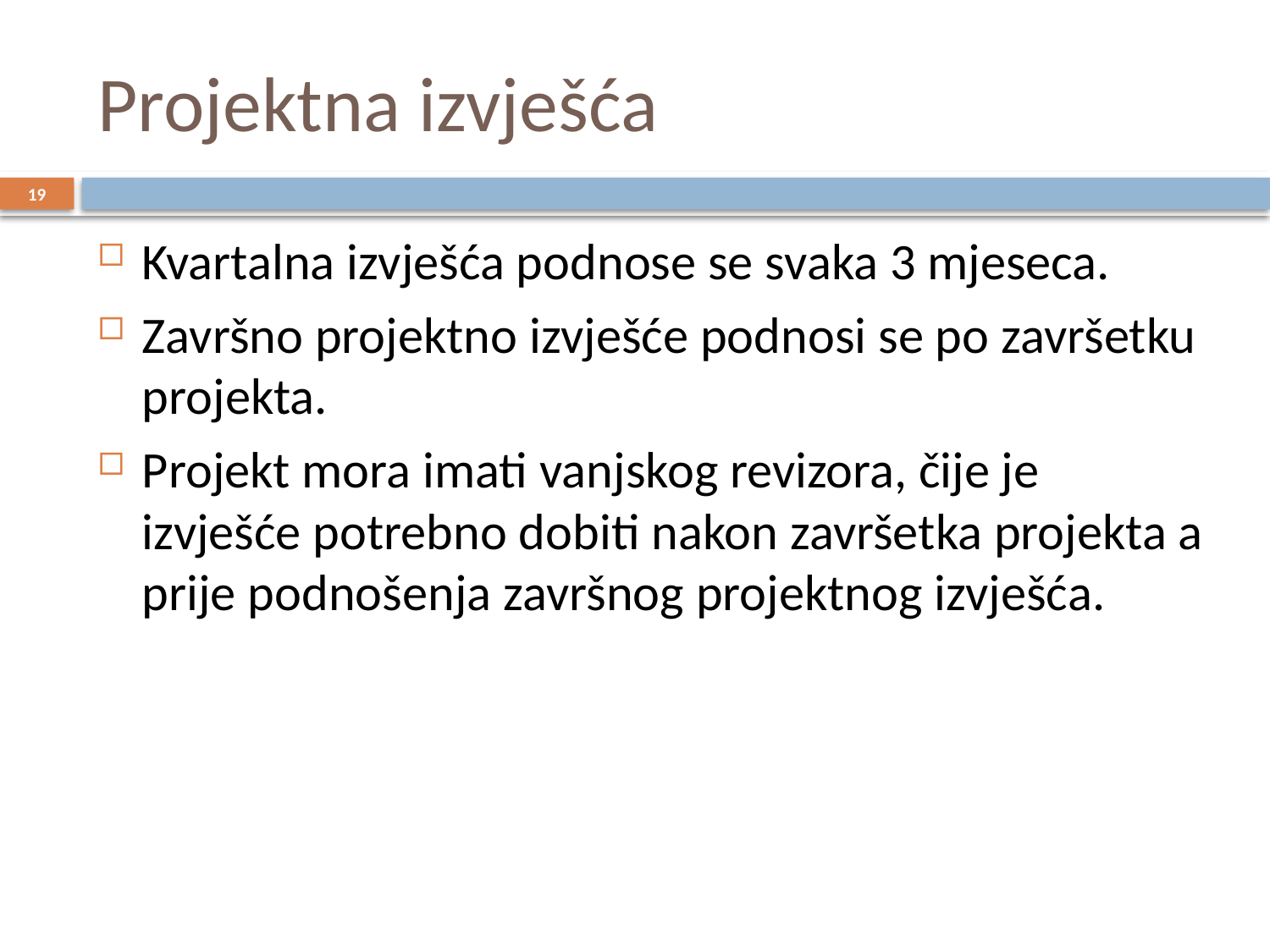

# Projektna izvješća
19
Kvartalna izvješća podnose se svaka 3 mjeseca.
Završno projektno izvješće podnosi se po završetku projekta.
Projekt mora imati vanjskog revizora, čije je izvješće potrebno dobiti nakon završetka projekta a prije podnošenja završnog projektnog izvješća.